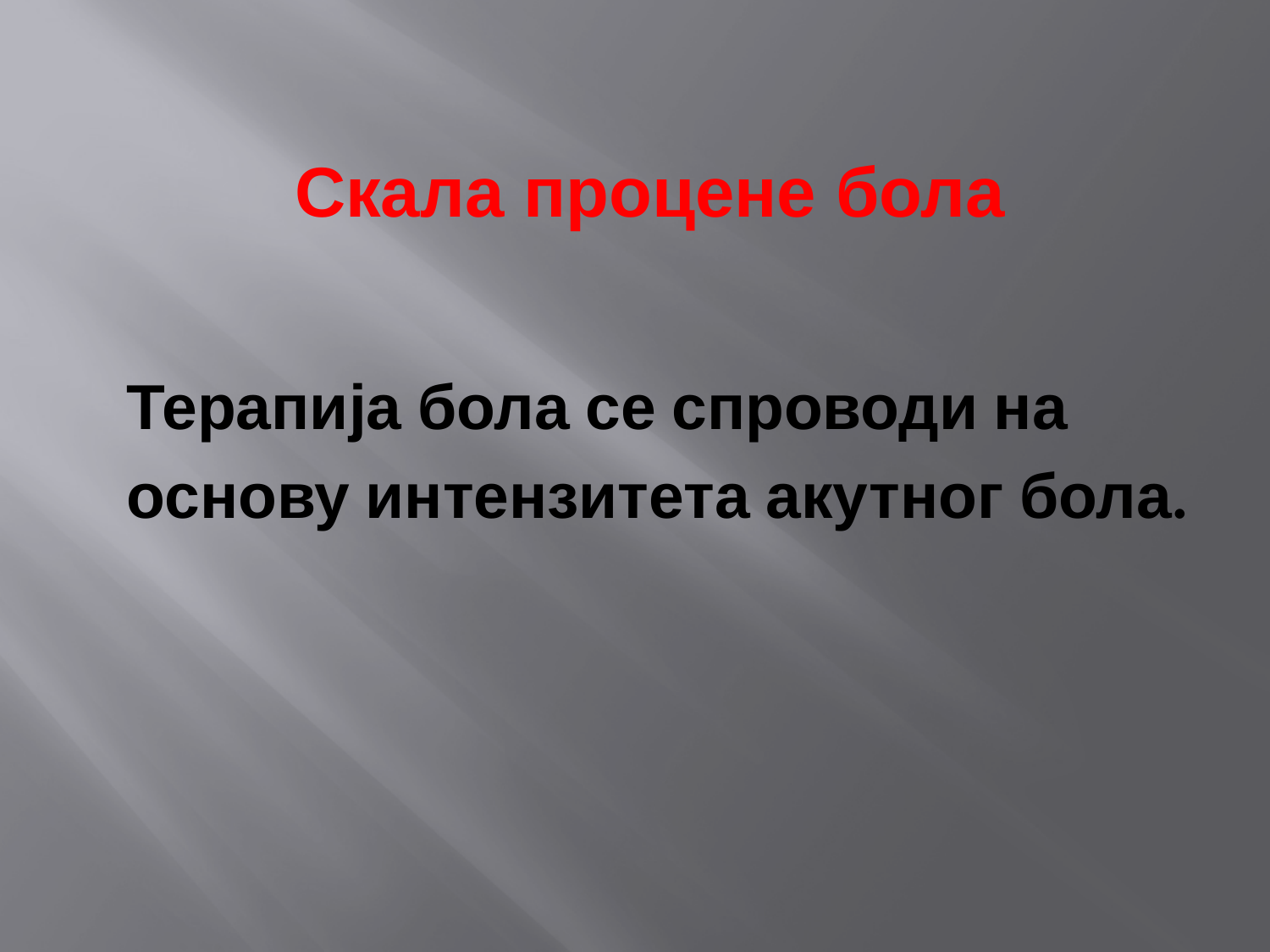

Скала процене бола

         Терапија бола се спроводи на
      основу интензитета акутног бола.